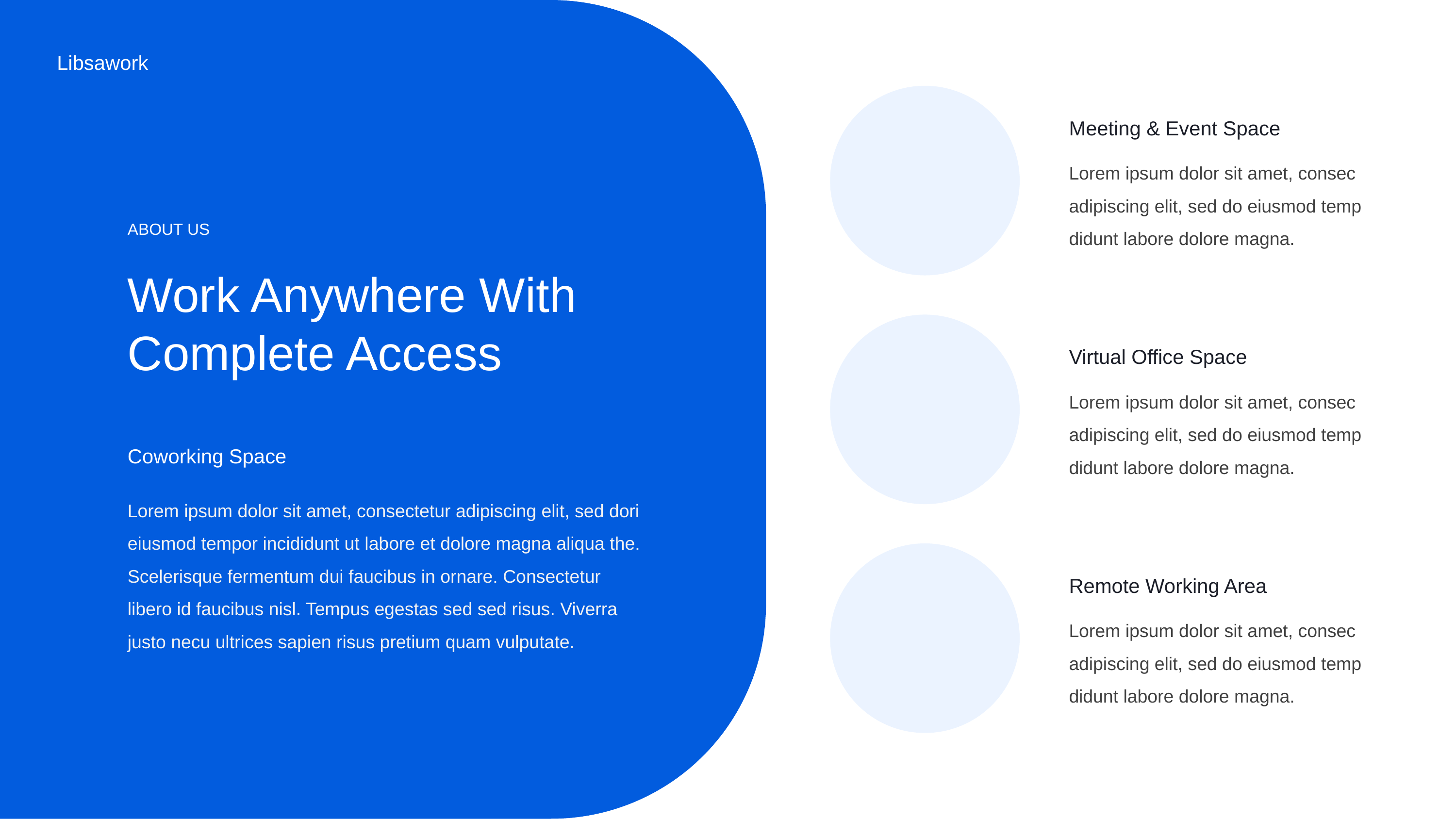

Libsawork

Meeting & Event Space
Lorem ipsum dolor sit amet, consec adipiscing elit, sed do eiusmod temp didunt labore dolore magna.
ABOUT US
Work Anywhere With Complete Access

Virtual Office Space
Lorem ipsum dolor sit amet, consec adipiscing elit, sed do eiusmod temp didunt labore dolore magna.
Coworking Space
Lorem ipsum dolor sit amet, consectetur adipiscing elit, sed dori eiusmod tempor incididunt ut labore et dolore magna aliqua the. Scelerisque fermentum dui faucibus in ornare. Consectetur libero id faucibus nisl. Tempus egestas sed sed risus. Viverra justo necu ultrices sapien risus pretium quam vulputate.

Remote Working Area
Lorem ipsum dolor sit amet, consec adipiscing elit, sed do eiusmod temp didunt labore dolore magna.